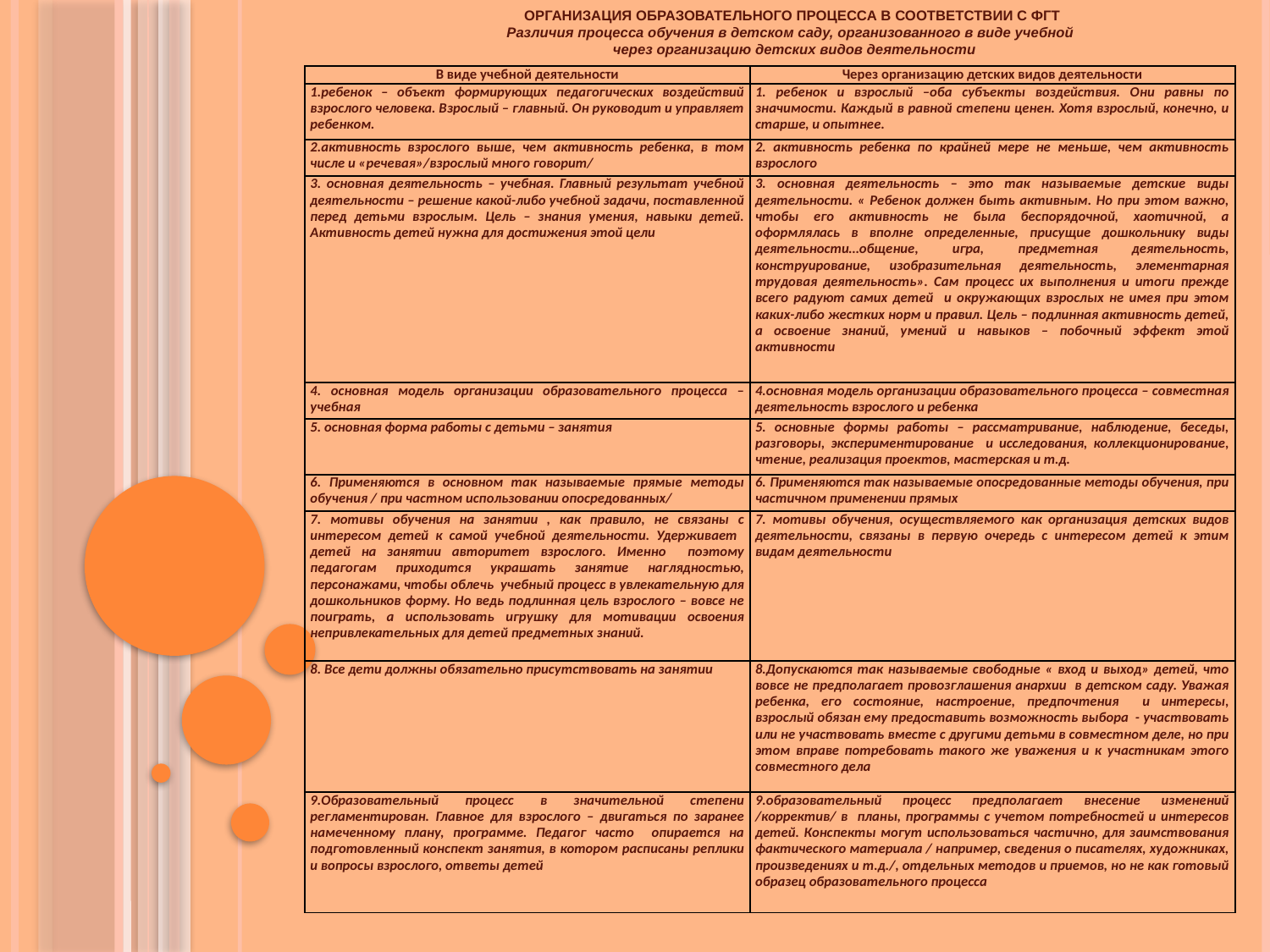

ОРГАНИЗАЦИЯ ОБРАЗОВАТЕЛЬНОГО ПРОЦЕССА В СООТВЕТСТВИИ С ФГТ
Различия процесса обучения в детском саду, организованного в виде учебной
 через организацию детских видов деятельности
#
| В виде учебной деятельности | Через организацию детских видов деятельности |
| --- | --- |
| 1.ребенок – объект формирующих педагогических воздействий взрослого человека. Взрослый – главный. Он руководит и управляет ребенком. | 1. ребенок и взрослый –оба субъекты воздействия. Они равны по значимости. Каждый в равной степени ценен. Хотя взрослый, конечно, и старше, и опытнее. |
| 2.активность взрослого выше, чем активность ребенка, в том числе и «речевая»/взрослый много говорит/ | 2. активность ребенка по крайней мере не меньше, чем активность взрослого |
| 3. основная деятельность – учебная. Главный результат учебной деятельности – решение какой-либо учебной задачи, поставленной перед детьми взрослым. Цель – знания умения, навыки детей. Активность детей нужна для достижения этой цели | 3. основная деятельность – это так называемые детские виды деятельности. « Ребенок должен быть активным. Но при этом важно, чтобы его активность не была беспорядочной, хаотичной, а оформлялась в вполне определенные, присущие дошкольнику виды деятельности…общение, игра, предметная деятельность, конструирование, изобразительная деятельность, элементарная трудовая деятельность». Сам процесс их выполнения и итоги прежде всего радуют самих детей и окружающих взрослых не имея при этом каких-либо жестких норм и правил. Цель – подлинная активность детей, а освоение знаний, умений и навыков – побочный эффект этой активности |
| 4. основная модель организации образовательного процесса – учебная | 4.основная модель организации образовательного процесса – совместная деятельность взрослого и ребенка |
| 5. основная форма работы с детьми – занятия | 5. основные формы работы – рассматривание, наблюдение, беседы, разговоры, экспериментирование и исследования, коллекционирование, чтение, реализация проектов, мастерская и т.д. |
| 6. Применяются в основном так называемые прямые методы обучения / при частном использовании опосредованных/ | 6. Применяются так называемые опосредованные методы обучения, при частичном применении прямых |
| 7. мотивы обучения на занятии , как правило, не связаны с интересом детей к самой учебной деятельности. Удерживает детей на занятии авторитет взрослого. Именно поэтому педагогам приходится украшать занятие наглядностью, персонажами, чтобы облечь учебный процесс в увлекательную для дошкольников форму. Но ведь подлинная цель взрослого – вовсе не поиграть, а использовать игрушку для мотивации освоения непривлекательных для детей предметных знаний. | 7. мотивы обучения, осуществляемого как организация детских видов деятельности, связаны в первую очередь с интересом детей к этим видам деятельности |
| 8. Все дети должны обязательно присутствовать на занятии | 8.Допускаются так называемые свободные « вход и выход» детей, что вовсе не предполагает провозглашения анархии в детском саду. Уважая ребенка, его состояние, настроение, предпочтения и интересы, взрослый обязан ему предоставить возможность выбора - участвовать или не участвовать вместе с другими детьми в совместном деле, но при этом вправе потребовать такого же уважения и к участникам этого совместного дела |
| 9.Образовательный процесс в значительной степени регламентирован. Главное для взрослого – двигаться по заранее намеченному плану, программе. Педагог часто опирается на подготовленный конспект занятия, в котором расписаны реплики и вопросы взрослого, ответы детей | 9.образовательный процесс предполагает внесение изменений /корректив/ в планы, программы с учетом потребностей и интересов детей. Конспекты могут использоваться частично, для заимствования фактического материала / например, сведения о писателях, художниках, произведениях и т.д./, отдельных методов и приемов, но не как готовый образец образовательного процесса |